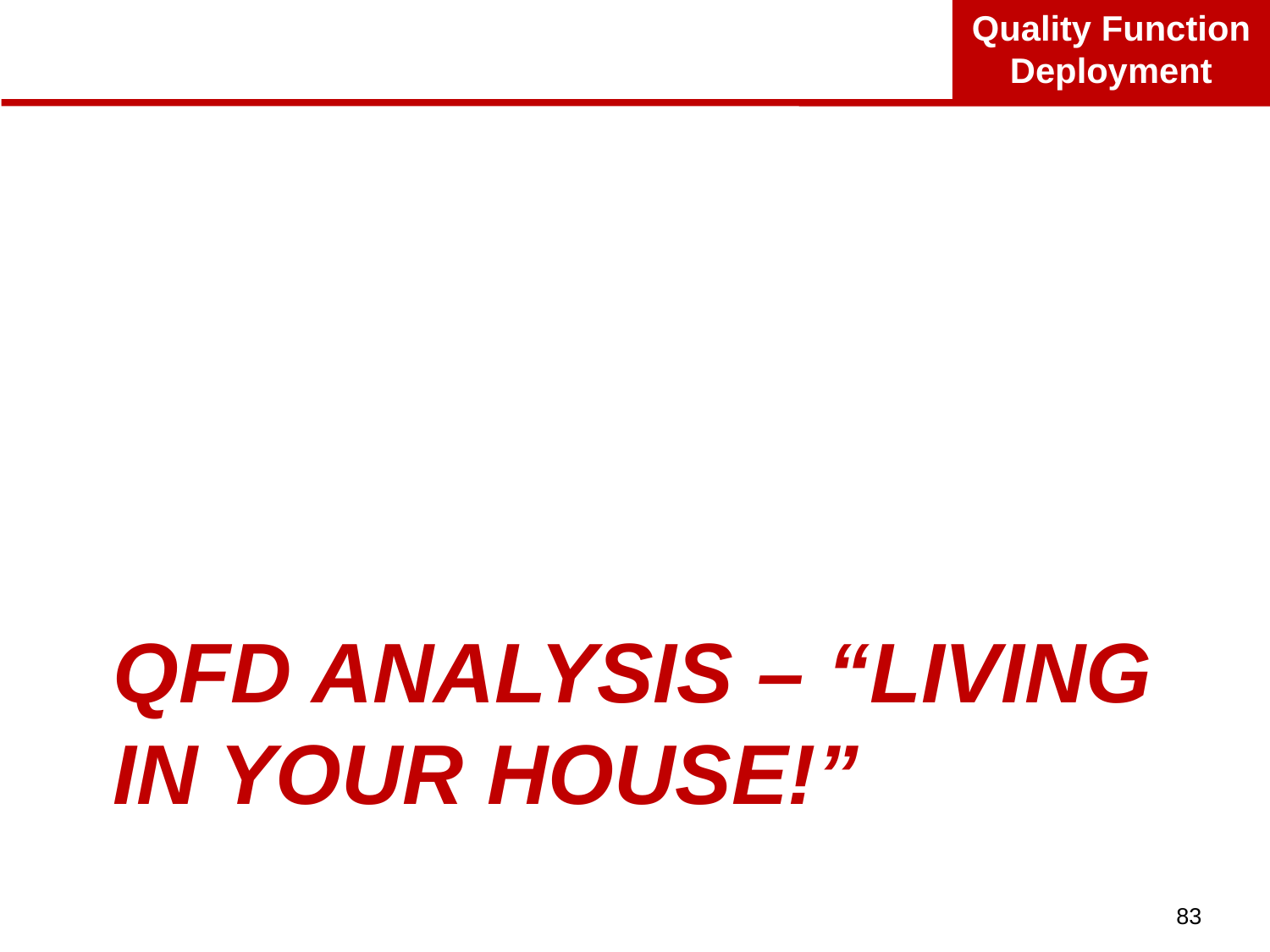

# QFD Analysis – “Living In Your House!”